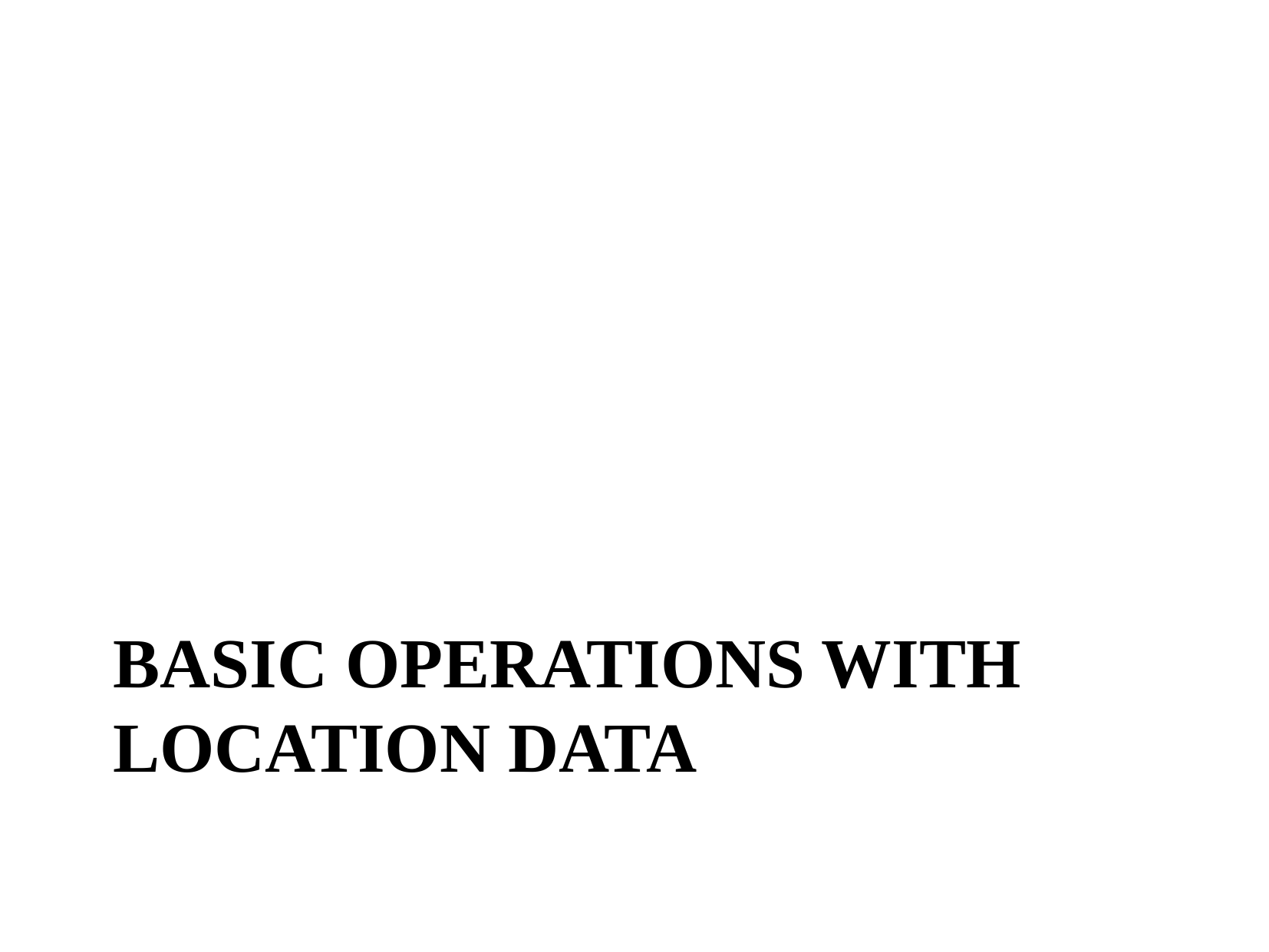

# Basic operations with LOCATION DATA
5